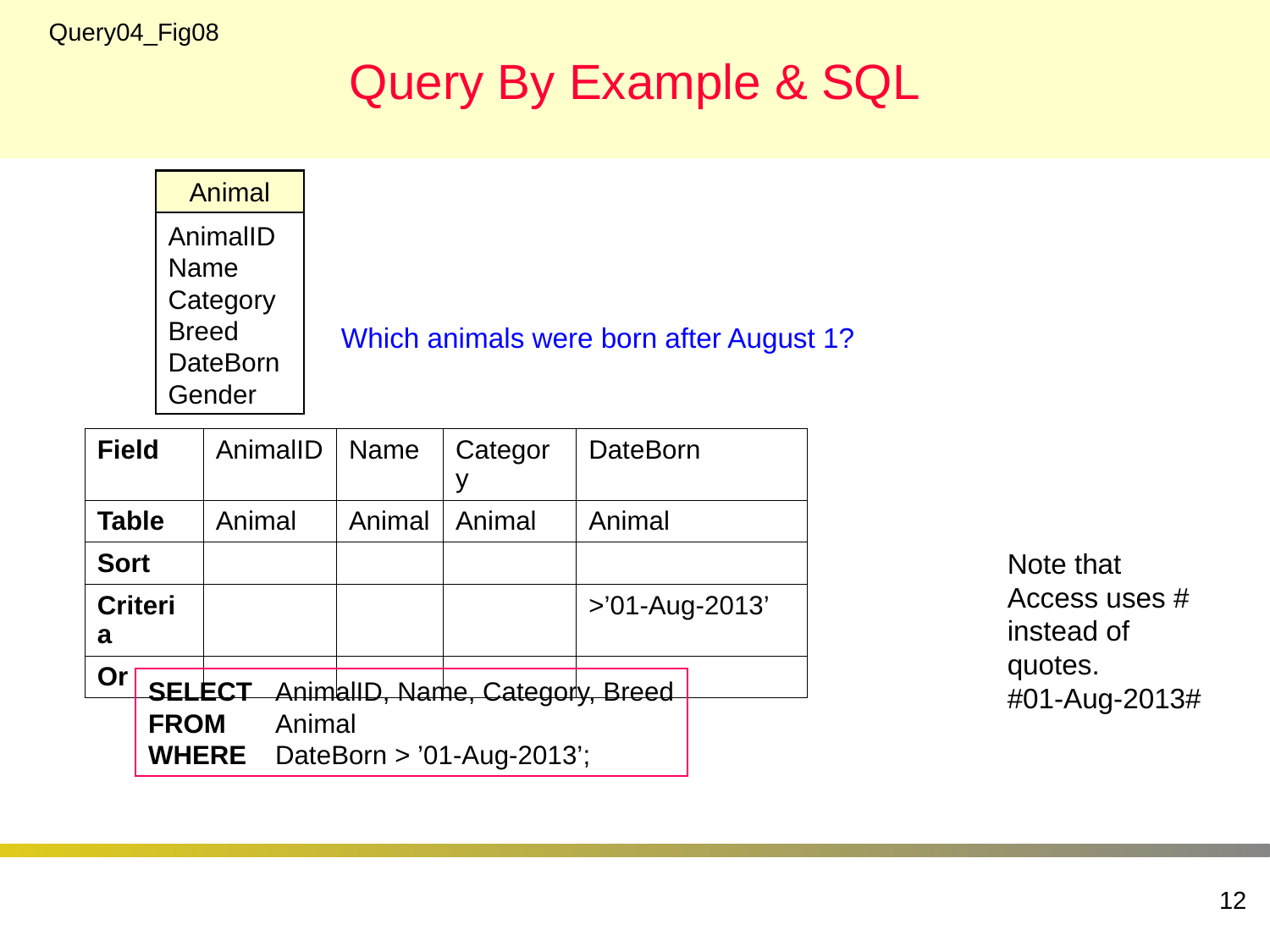

# Query By Example & SQL
Query04_Fig08
Animal
AnimalID
Name
Category
Breed
DateBorn
Gender
Which animals were born after August 1?
| Field | AnimalID | Name | Category | DateBorn |
| --- | --- | --- | --- | --- |
| Table | Animal | Animal | Animal | Animal |
| Sort |  |  |  |  |
| Criteria |  |  |  | >’01-Aug-2013’ |
| Or |  |  |  |  |
Note that Access uses # instead of quotes.
#01-Aug-2013#
SELECT	AnimalID, Name, Category, Breed
FROM	Animal
WHERE	DateBorn > ’01-Aug-2013’;
12